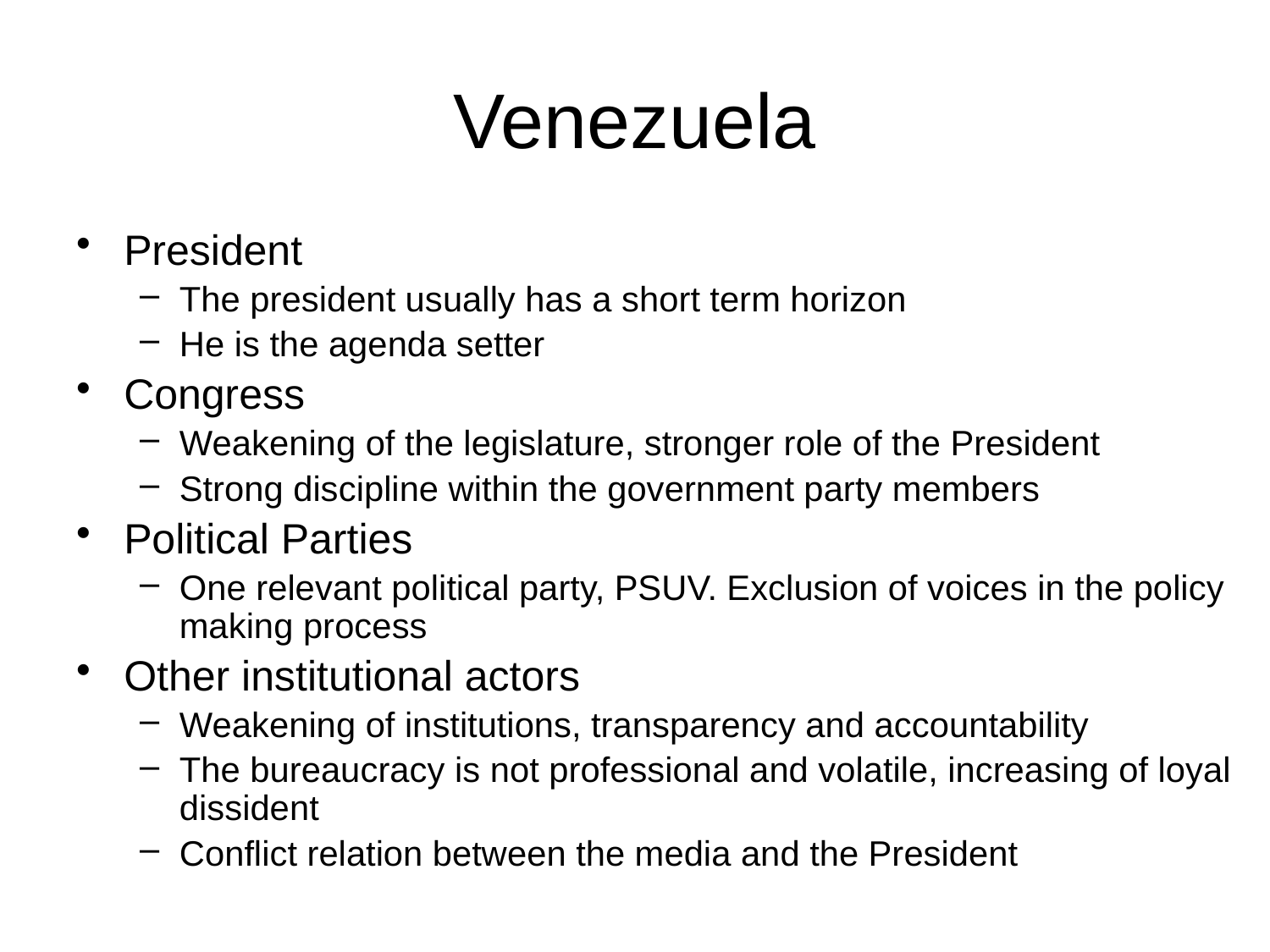

# Venezuela
President
The president usually has a short term horizon
He is the agenda setter
Congress
Weakening of the legislature, stronger role of the President
Strong discipline within the government party members
Political Parties
One relevant political party, PSUV. Exclusion of voices in the policy making process
Other institutional actors
Weakening of institutions, transparency and accountability
The bureaucracy is not professional and volatile, increasing of loyal dissident
Conflict relation between the media and the President